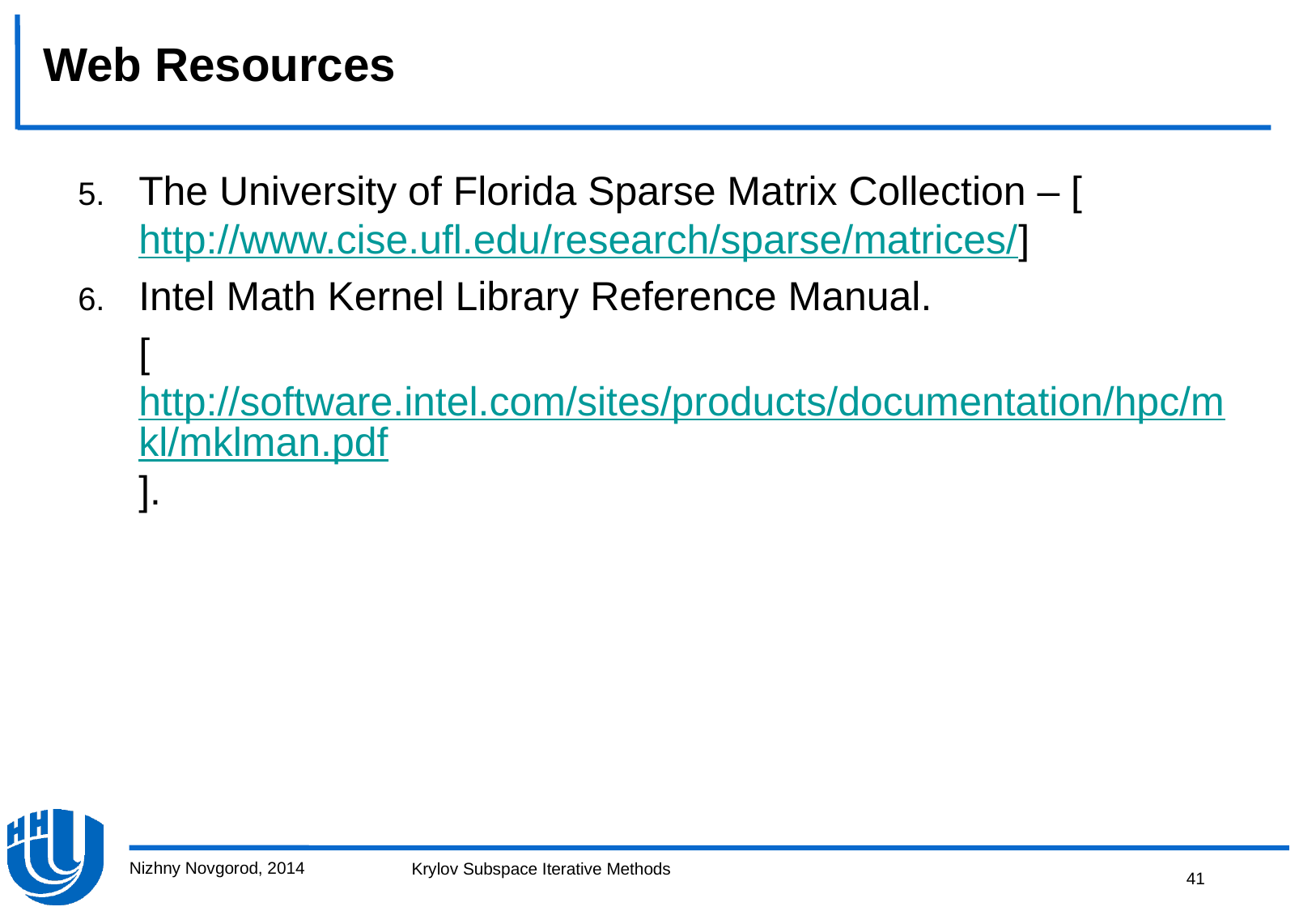

# Web Resources
The University of Florida Sparse Matrix Collection – [http://www.cise.ufl.edu/research/sparse/matrices/]
Intel Math Kernel Library Reference Manual.
	[http://software.intel.com/sites/products/documentation/hpc/mkl/mklman.pdf].
Nizhny Novgorod, 2014

41
Krylov Subspace Iterative Methods